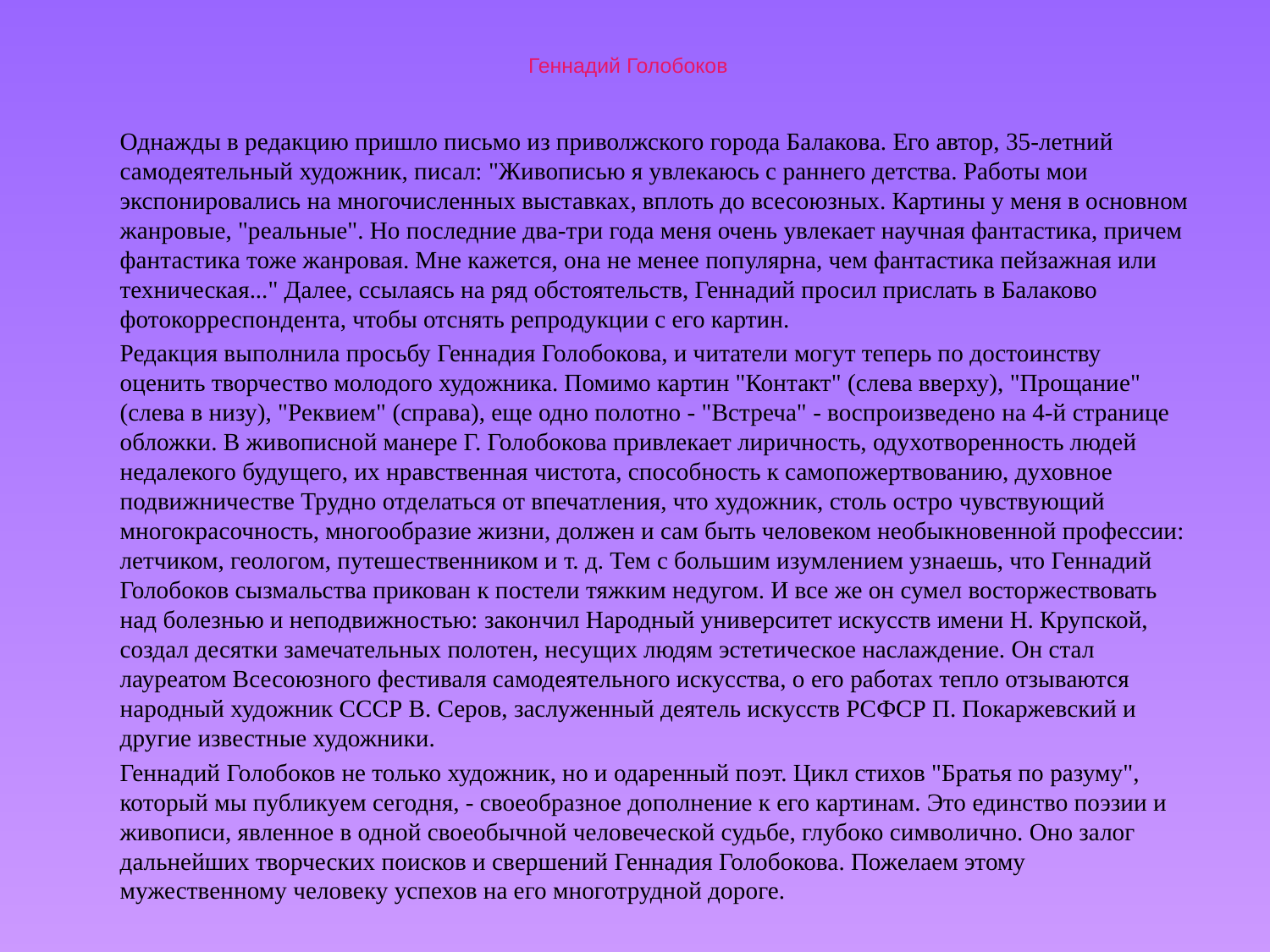

# Геннадий Голобоков
	Однажды в редакцию пришло письмо из приволжского города Балакова. Его автор, 35-летний самодеятельный художник, писал: "Живописью я увлекаюсь с раннего детства. Работы мои экспонировались на многочисленных выставках, вплоть до всесоюзных. Картины у меня в основном жанровые, "реальные". Но последние два-три года меня очень увлекает научная фантастика, причем фантастика тоже жанровая. Мне кажется, она не менее популярна, чем фантастика пейзажная или техническая..." Далее, ссылаясь на ряд обстоятельств, Геннадий просил прислать в Балаково фотокорреспондента, чтобы отснять репродукции с его картин.
	Редакция выполнила просьбу Геннадия Голобокова, и читатели могут теперь по достоинству оценить творчество молодого художника. Помимо картин "Контакт" (слева вверху), "Прощание" (слева в низу), "Реквием" (справа), еще одно полотно - "Встреча" - воспроизведено на 4-й странице обложки. В живописной манере Г. Голобокова привлекает лиричность, одухотворенность людей недалекого будущего, их нравственная чистота, способность к самопожертвованию, духовное подвижничестве Трудно отделаться от впечатления, что художник, столь остро чувствующий многокрасочность, многообразие жизни, должен и сам быть человеком необыкновенной профессии: летчиком, геологом, путешественником и т. д. Тем с большим изумлением узнаешь, что Геннадий Голобоков сызмальства прикован к постели тяжким недугом. И все же он сумел восторжествовать над болезнью и неподвижностью: закончил Народный университет искусств имени Н. Крупской, создал десятки замечательных полотен, несущих людям эстетическое наслаждение. Он стал лауреатом Всесоюзного фестиваля самодеятельного искусства, о его работах тепло отзываются народный художник СССР В. Серов, заслуженный деятель искусств РСФСР П. Покаржевский и другие известные художники.
	Геннадий Голобоков не только художник, но и одаренный поэт. Цикл стихов "Братья по разуму", который мы публикуем сегодня, - своеобразное дополнение к его картинам. Это единство поэзии и живописи, явленное в одной своеобычной человеческой судьбе, глубоко символично. Оно залог дальнейших творческих поисков и свершений Геннадия Голобокова. Пожелаем этому мужественному человеку успехов на его многотрудной дороге.